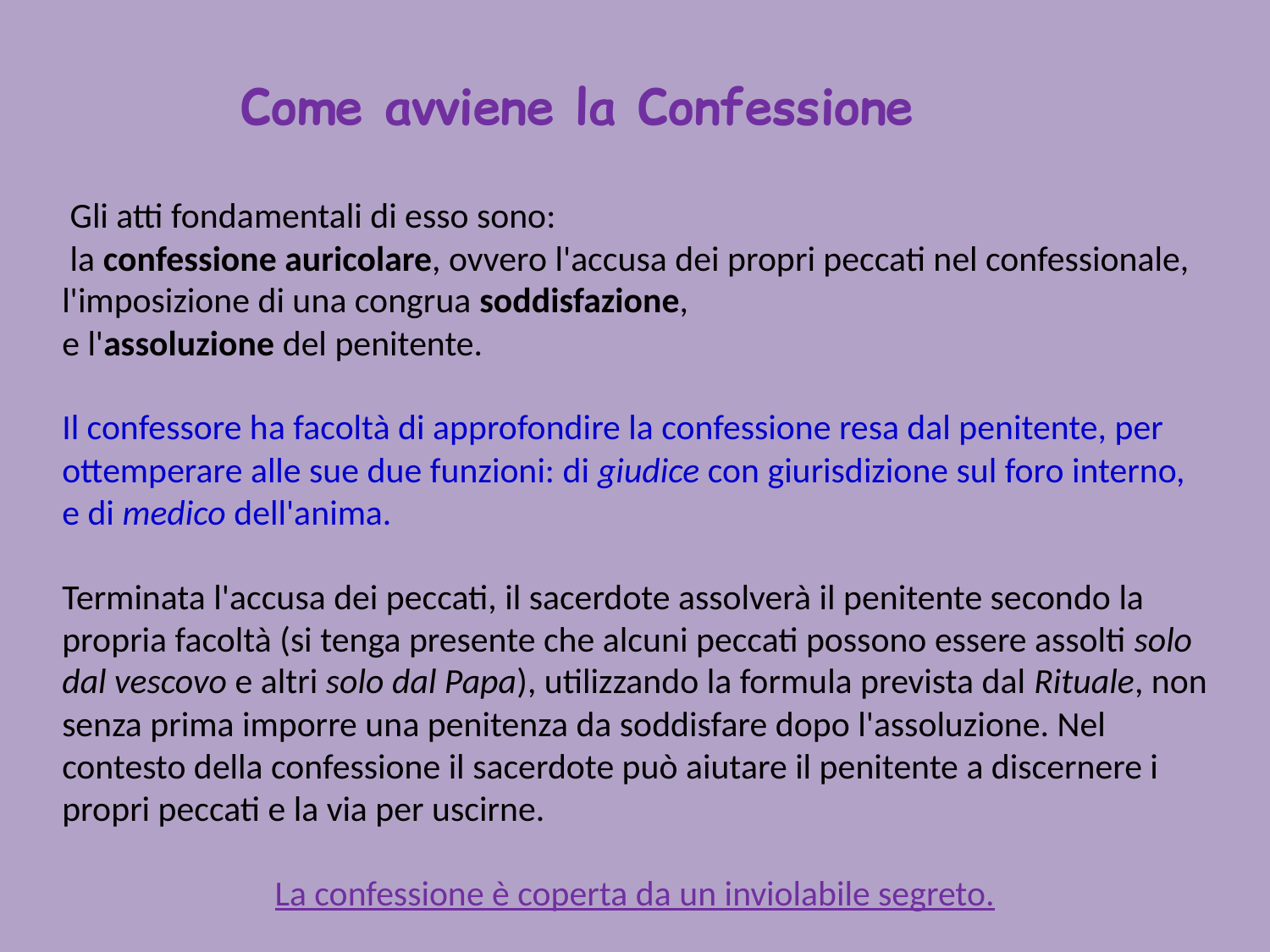

Come avviene la Confessione

 Gli atti fondamentali di esso sono:
 la confessione auricolare, ovvero l'accusa dei propri peccati nel confessionale, l'imposizione di una congrua soddisfazione,
e l'assoluzione del penitente.

Il confessore ha facoltà di approfondire la confessione resa dal penitente, per ottemperare alle sue due funzioni: di giudice con giurisdizione sul foro interno, e di medico dell'anima.

Terminata l'accusa dei peccati, il sacerdote assolverà il penitente secondo la propria facoltà (si tenga presente che alcuni peccati possono essere assolti solo dal vescovo e altri solo dal Papa), utilizzando la formula prevista dal Rituale, non senza prima imporre una penitenza da soddisfare dopo l'assoluzione. Nel contesto della confessione il sacerdote può aiutare il penitente a discernere i propri peccati e la via per uscirne.

La confessione è coperta da un inviolabile segreto.